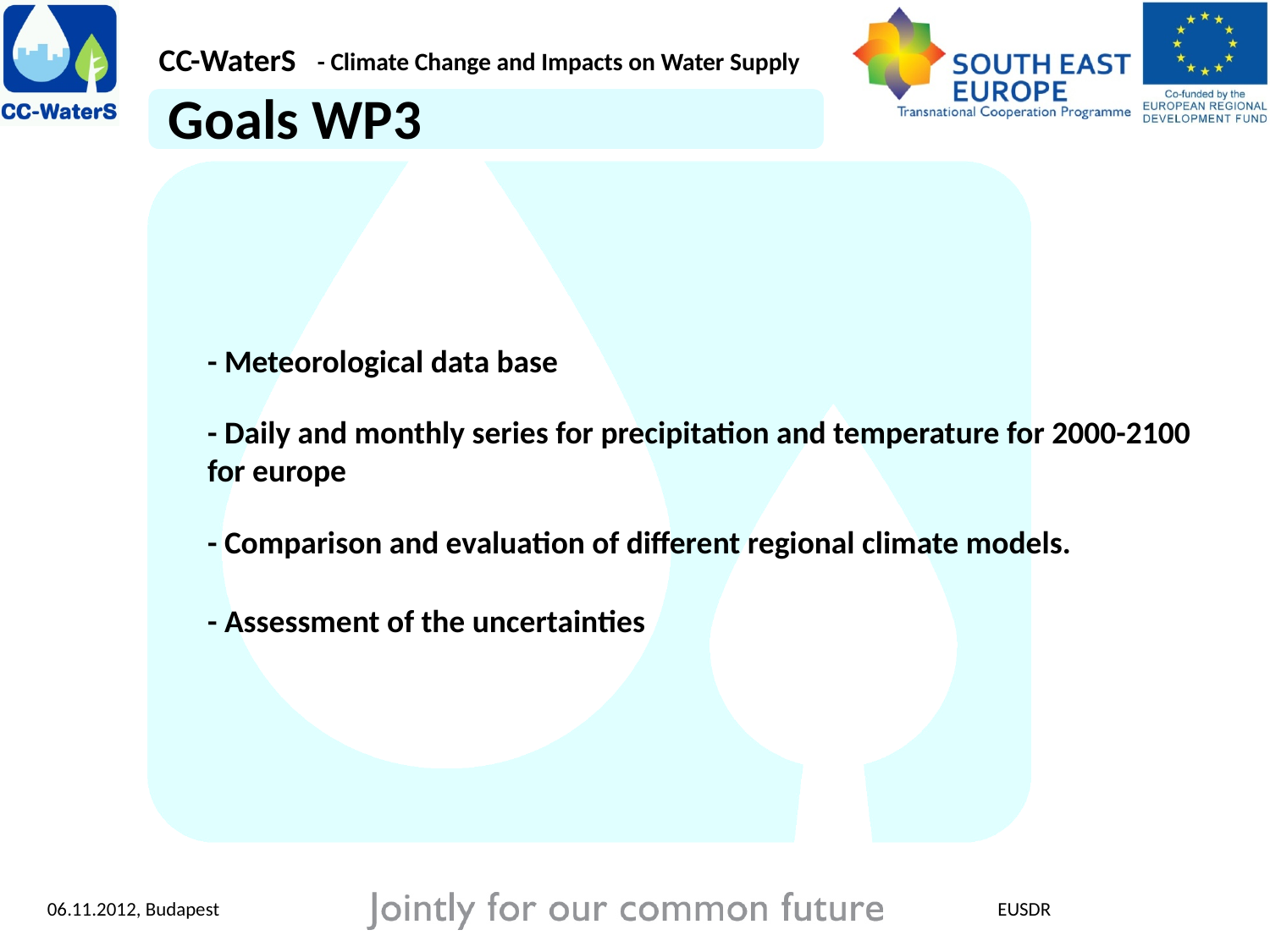

Goals WP3
- Meteorological data base
- Daily and monthly series for precipitation and temperature for 2000-2100 for europe
- Comparison and evaluation of different regional climate models.
- Assessment of the uncertainties